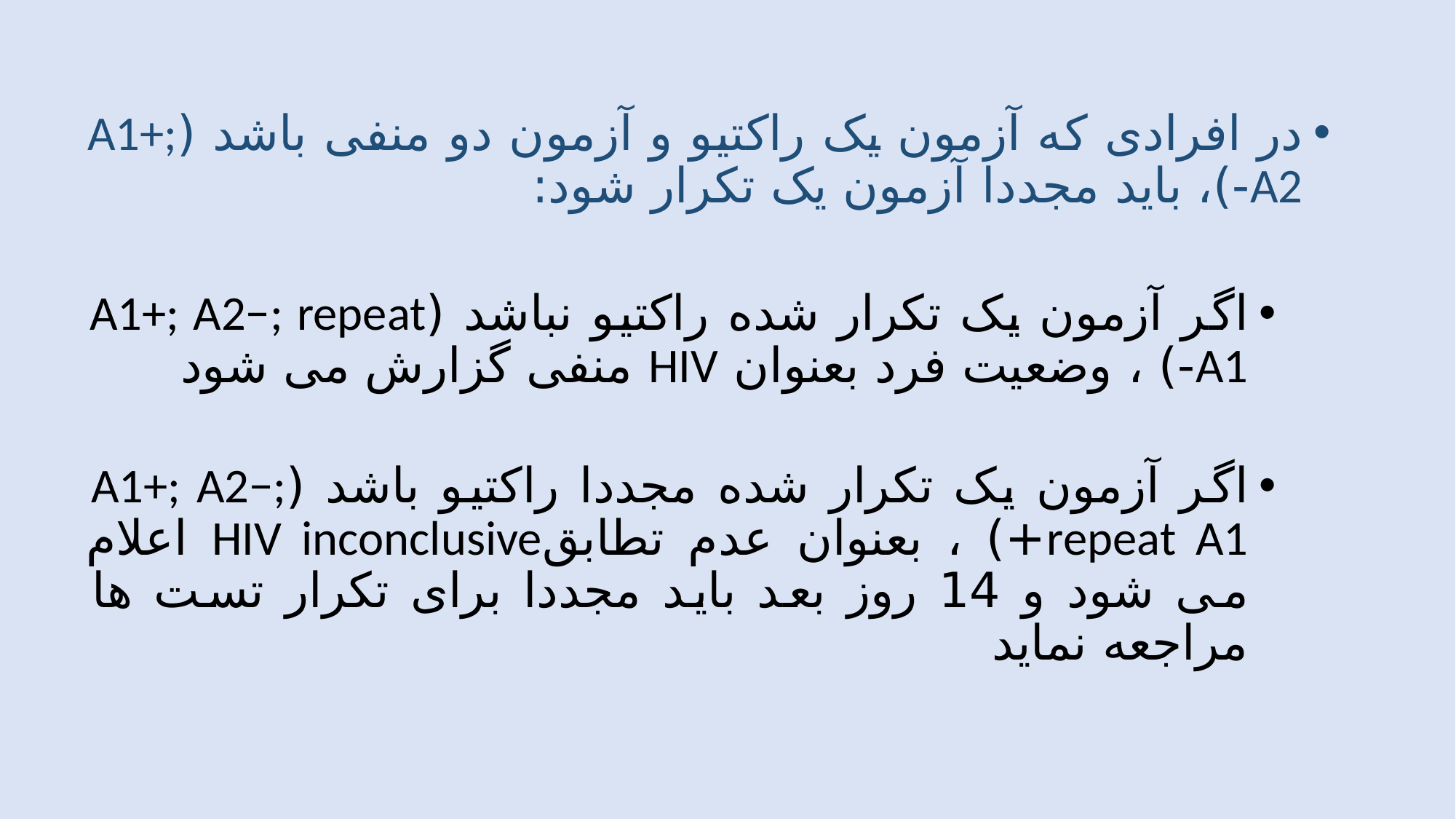

در افرادی که آزمون یک راکتیو و آزمون دو منفی باشد (A1+; A2-)، باید مجددا آزمون یک تکرار شود:

اگر آزمون یک تکرار شده راکتیو نباشد (A1+; A2−; repeat A1-) ، وضعیت فرد بعنوان HIV منفی گزارش می شود

اگر آزمون یک تکرار شده مجددا راکتیو باشد (A1+; A2−; repeat A1+) ، بعنوان عدم تطابقHIV inconclusive اعلام می شود و 14 روز بعد باید مجددا برای تکرار تست ها مراجعه نماید